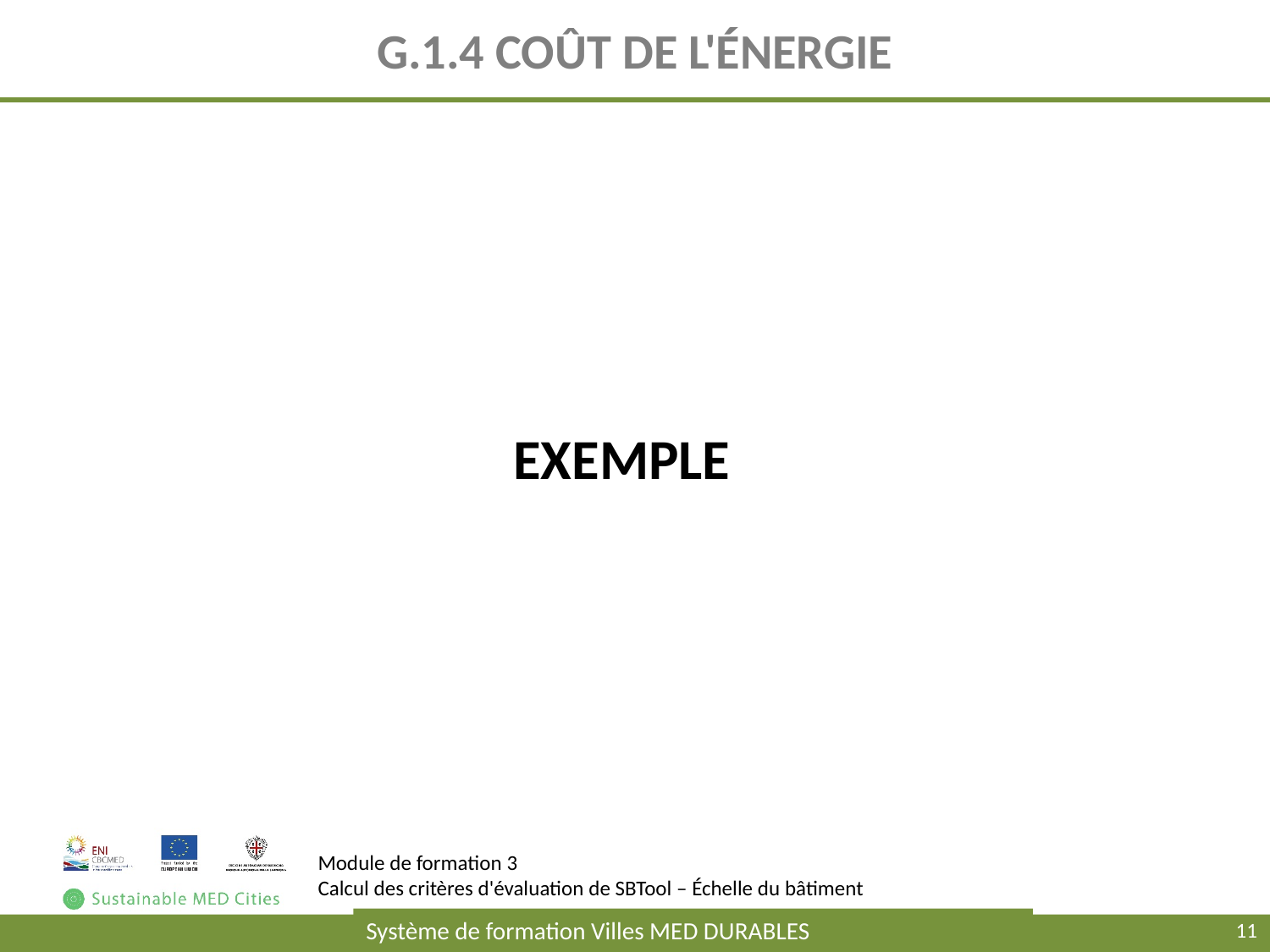

# G.1.4 COÛT DE L'ÉNERGIE

EXEMPLE
Module de formation 3
Calcul des critères d'évaluation de SBTool – Échelle du bâtiment
Système de formation Villes MED DURABLES
11